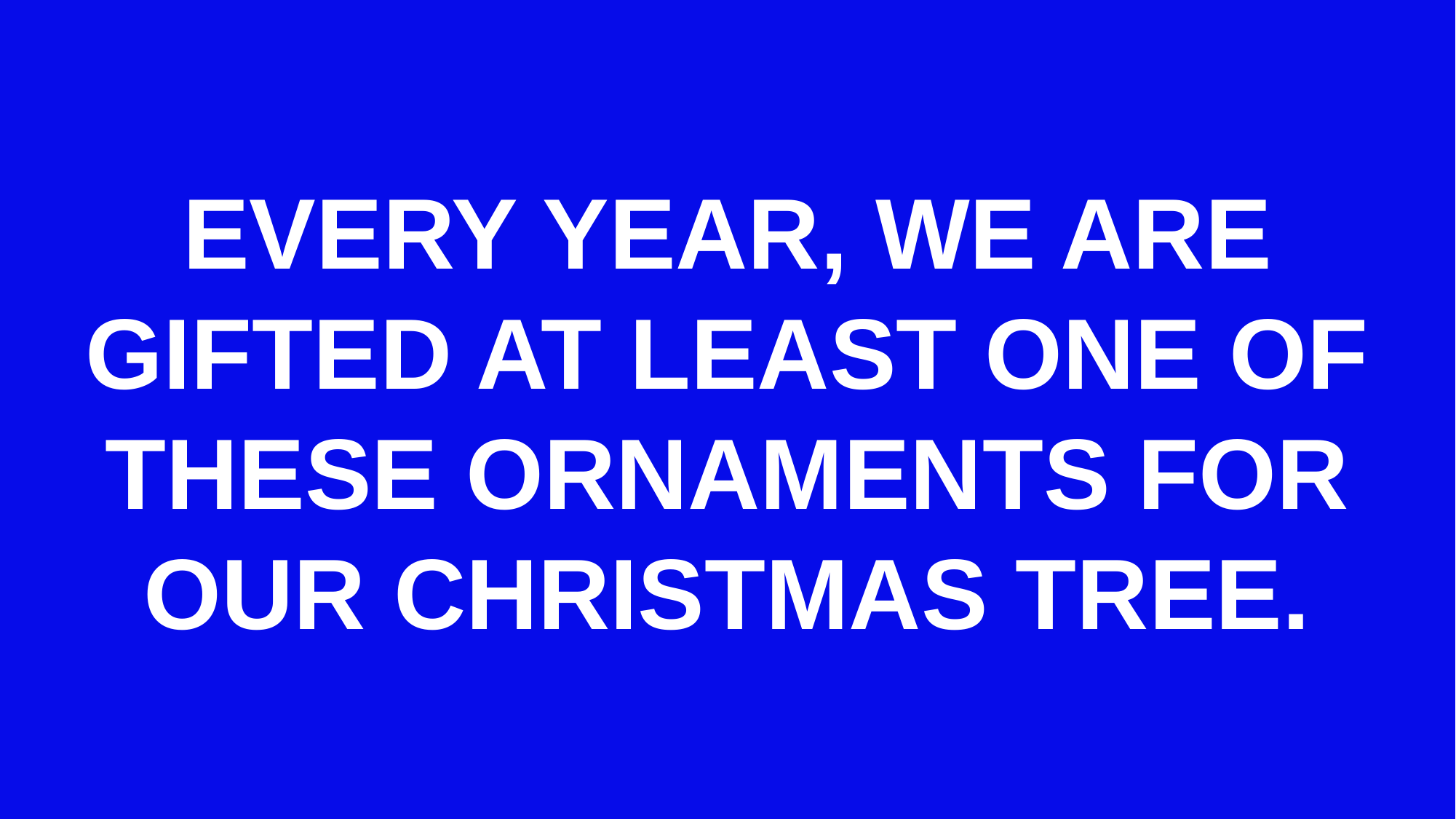

EVERY YEAR, WE ARE GIFTED AT LEAST ONE OF THESE ORNAMENTS FOR OUR CHRISTMAS TREE.